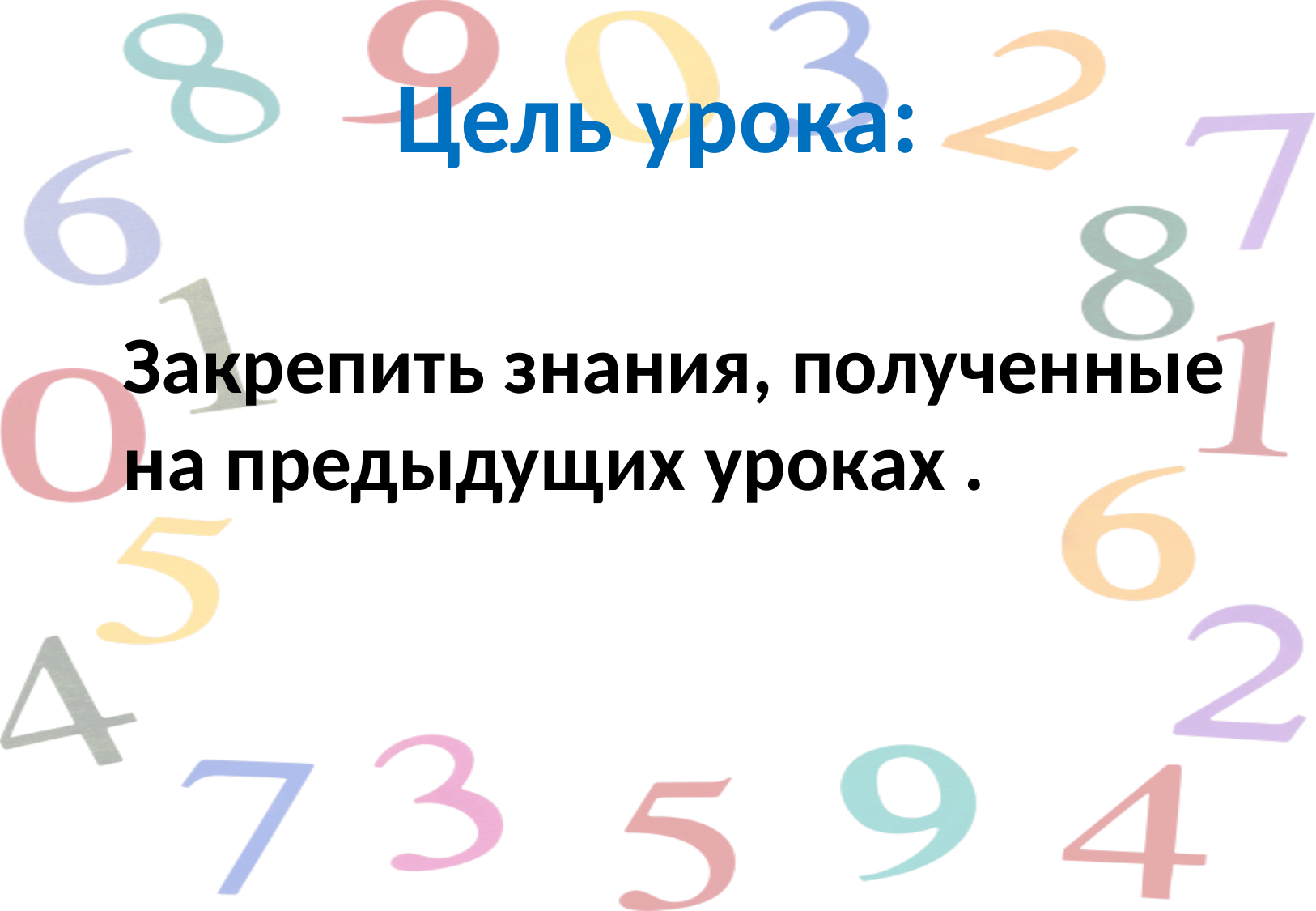

# Цель урока:
Закрепить знания, полученные на предыдущих уроках .